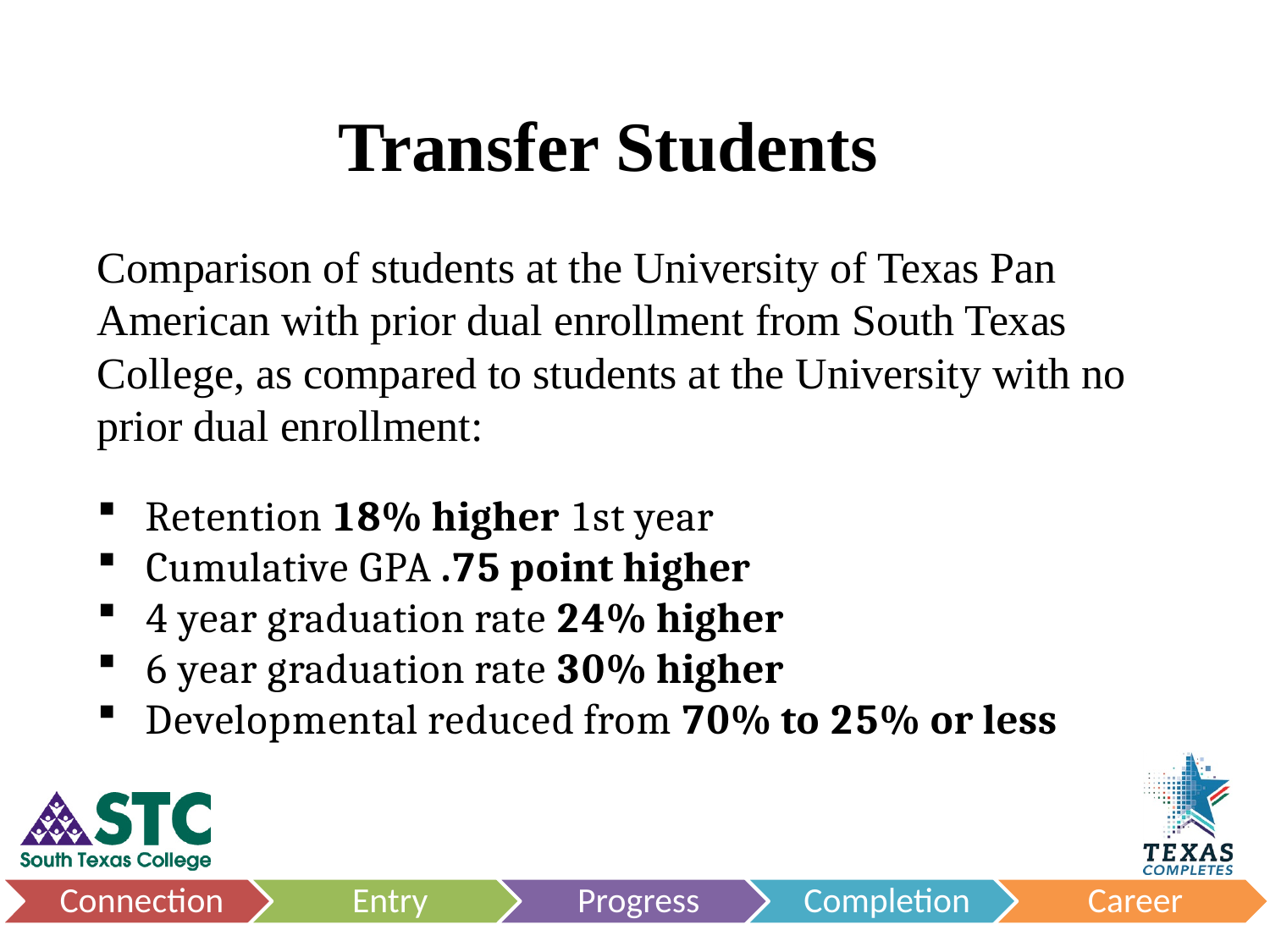

# Transfer Students
Comparison of students at the University of Texas Pan American with prior dual enrollment from South Texas College, as compared to students at the University with no prior dual enrollment:

Retention 18% higher 1st year
Cumulative GPA .75 point higher
4 year graduation rate 24% higher
6 year graduation rate 30% higher
Developmental reduced from 70% to 25% or less